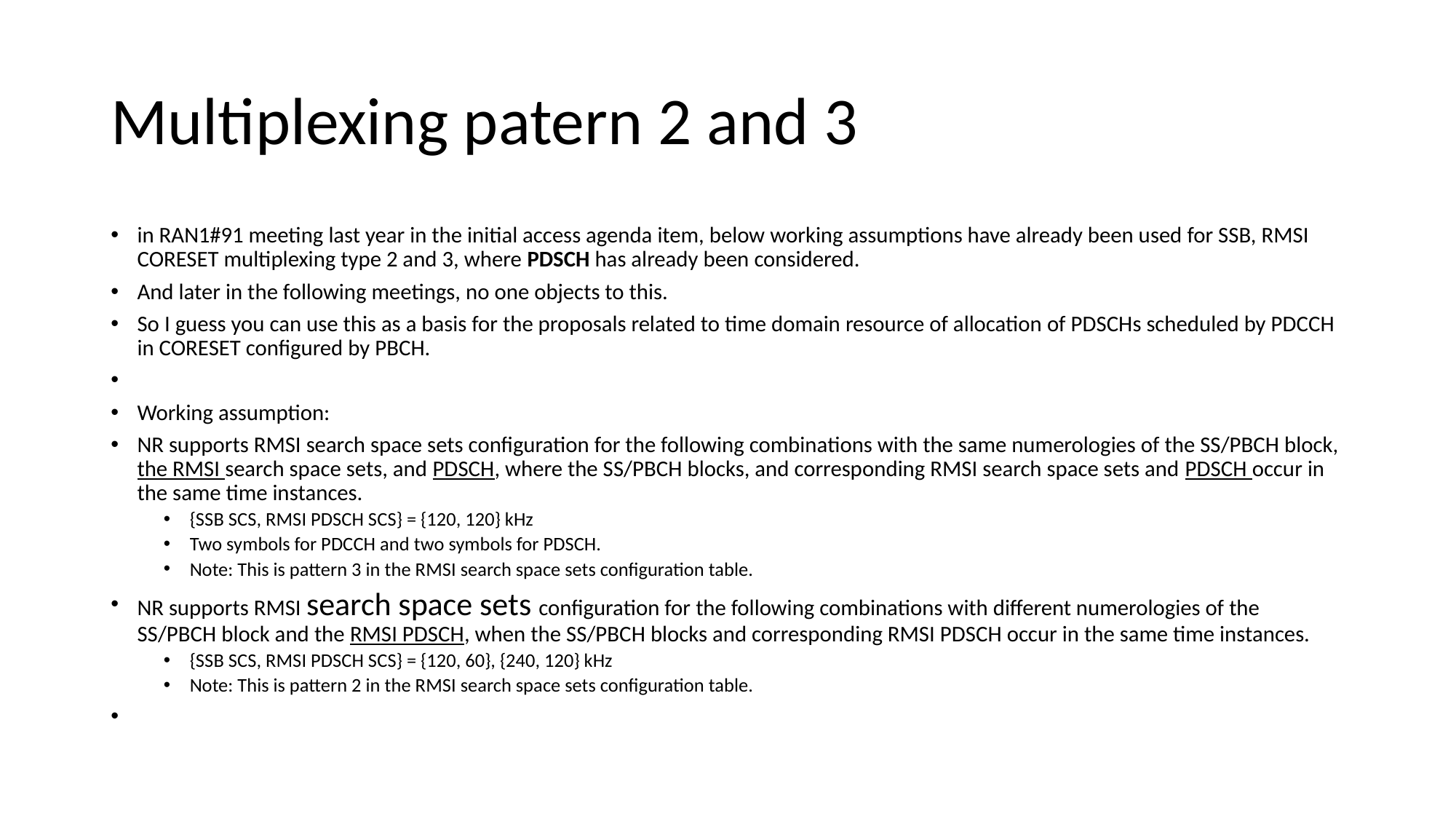

# Multiplexing patern 2 and 3
in RAN1#91 meeting last year in the initial access agenda item, below working assumptions have already been used for SSB, RMSI CORESET multiplexing type 2 and 3, where PDSCH has already been considered.
And later in the following meetings, no one objects to this.
So I guess you can use this as a basis for the proposals related to time domain resource of allocation of PDSCHs scheduled by PDCCH in CORESET configured by PBCH.

Working assumption:
NR supports RMSI search space sets configuration for the following combinations with the same numerologies of the SS/PBCH block, the RMSI search space sets, and PDSCH, where the SS/PBCH blocks, and corresponding RMSI search space sets and PDSCH occur in the same time instances.
{SSB SCS, RMSI PDSCH SCS} = {120, 120} kHz
Two symbols for PDCCH and two symbols for PDSCH.
Note: This is pattern 3 in the RMSI search space sets configuration table.
NR supports RMSI search space sets configuration for the following combinations with different numerologies of the SS/PBCH block and the RMSI PDSCH, when the SS/PBCH blocks and corresponding RMSI PDSCH occur in the same time instances.
{SSB SCS, RMSI PDSCH SCS} = {120, 60}, {240, 120} kHz
Note: This is pattern 2 in the RMSI search space sets configuration table.